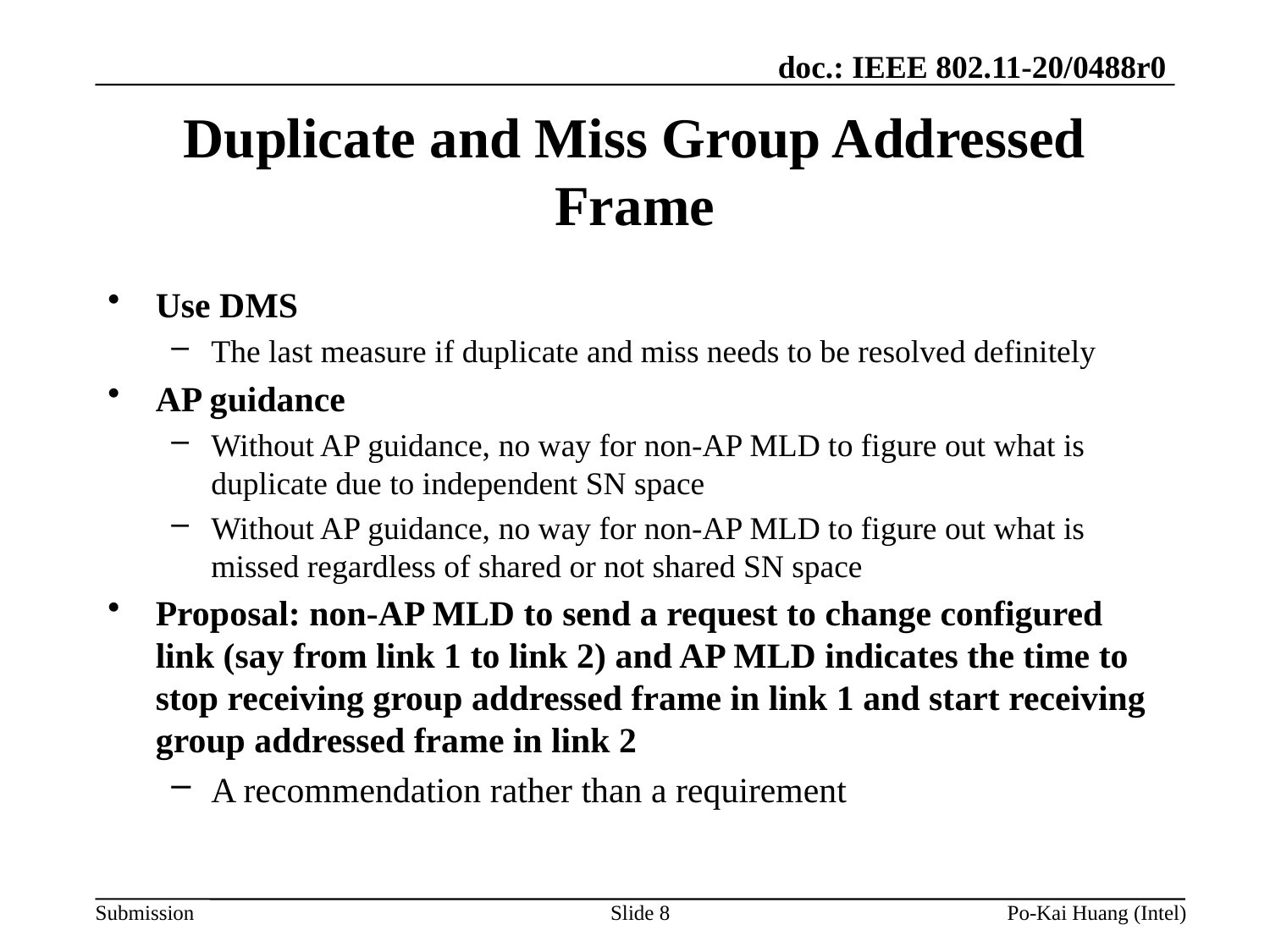

# Duplicate and Miss Group Addressed Frame
Use DMS
The last measure if duplicate and miss needs to be resolved definitely
AP guidance
Without AP guidance, no way for non-AP MLD to figure out what is duplicate due to independent SN space
Without AP guidance, no way for non-AP MLD to figure out what is missed regardless of shared or not shared SN space
Proposal: non-AP MLD to send a request to change configured link (say from link 1 to link 2) and AP MLD indicates the time to stop receiving group addressed frame in link 1 and start receiving group addressed frame in link 2
A recommendation rather than a requirement

Slide 8
Po-Kai Huang (Intel)